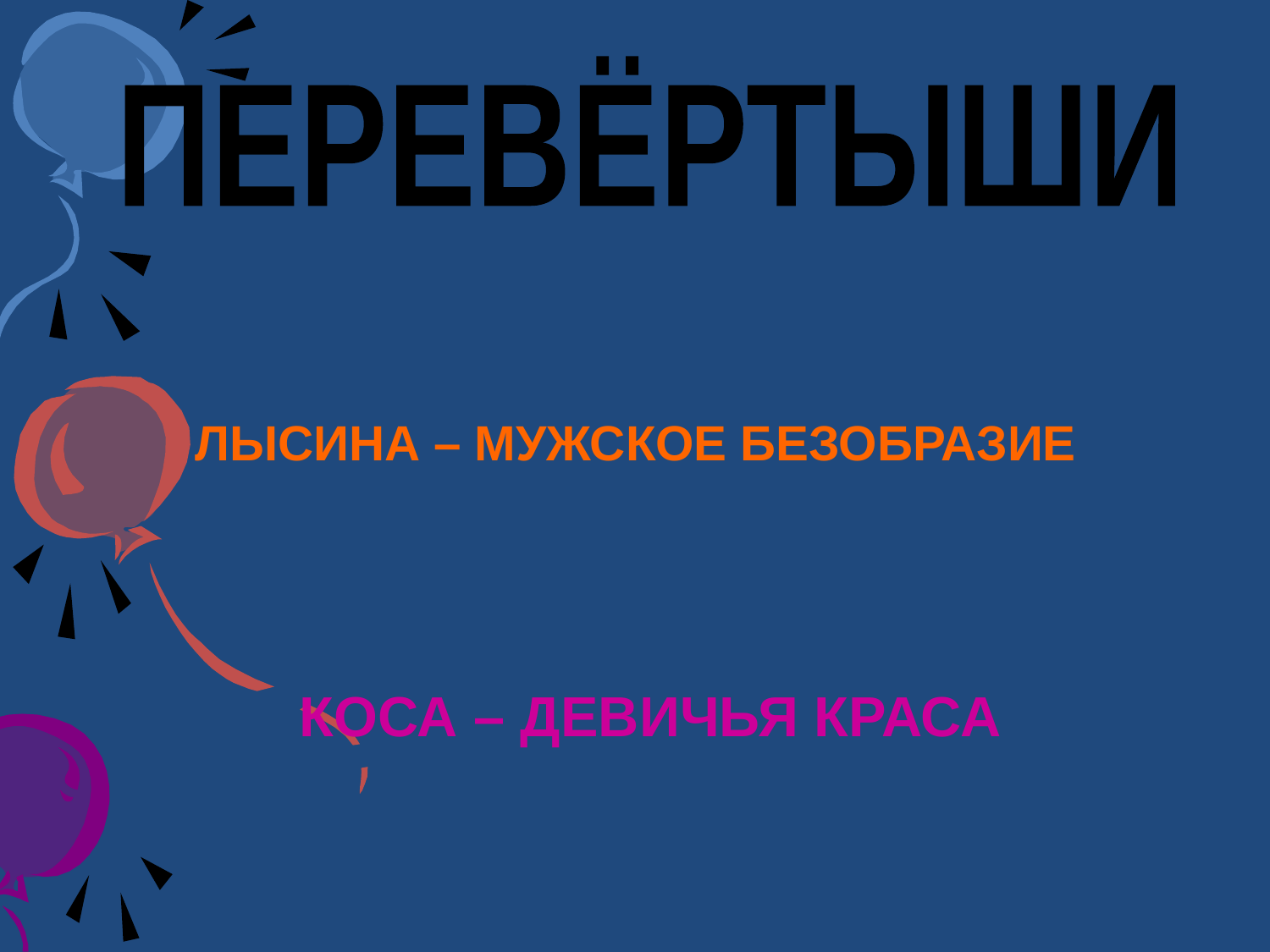

ПЕРЕВЁРТЫШИ

ЛЫСИНА – МУЖСКОЕ БЕЗОБРАЗИЕ

КОСА – ДЕВИЧЬЯ КРАСА